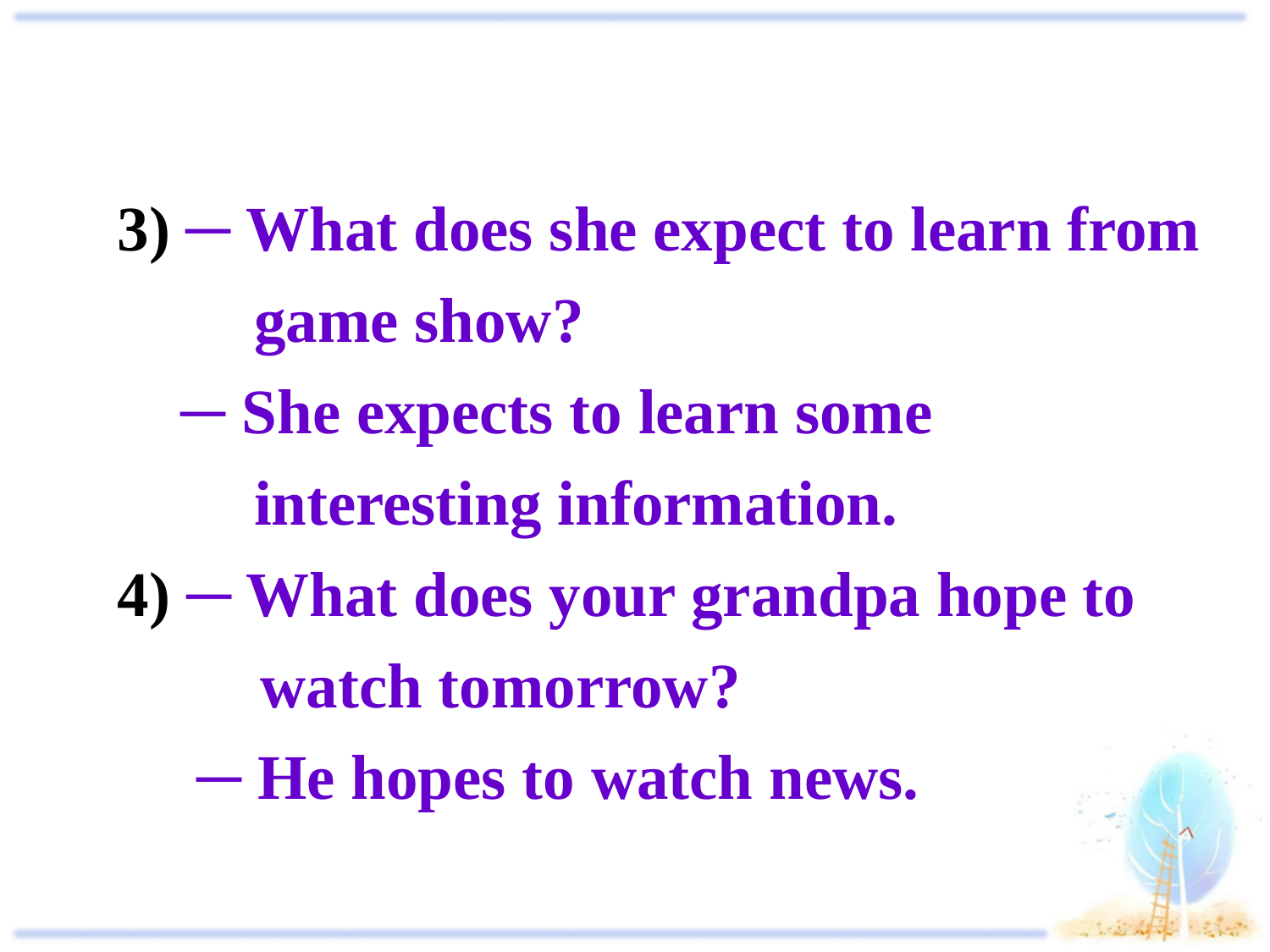

3) ─ What does she expect to learn from game show?
    ─ She expects to learn some interesting information.
4) ─ What does your grandpa hope to
         watch tomorrow?
     ─ He hopes to watch news.